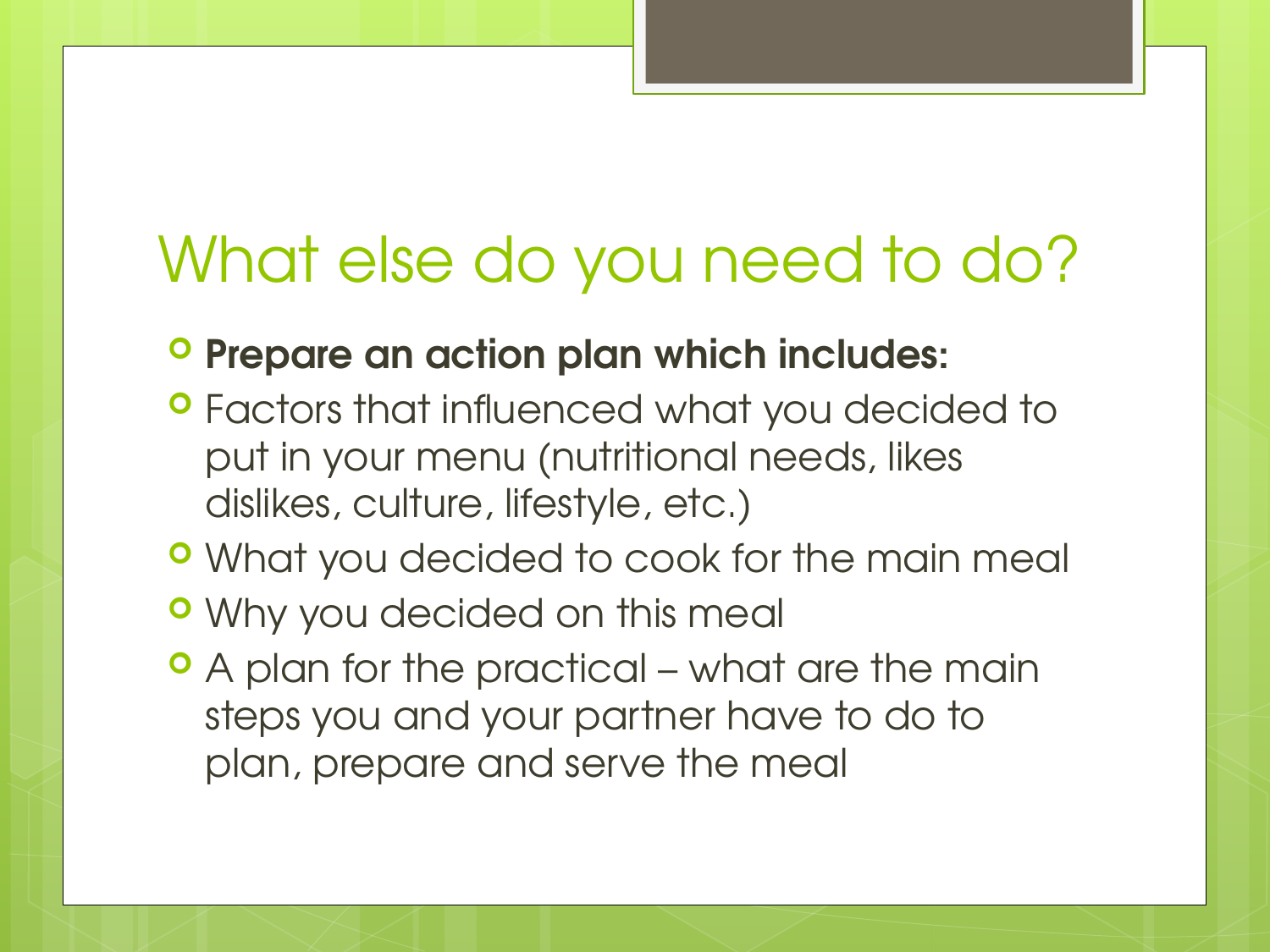

# What else do you need to do?
Prepare an action plan which includes:
Factors that influenced what you decided to put in your menu (nutritional needs, likes dislikes, culture, lifestyle, etc.)
What you decided to cook for the main meal
Why you decided on this meal
A plan for the practical – what are the main steps you and your partner have to do to plan, prepare and serve the meal